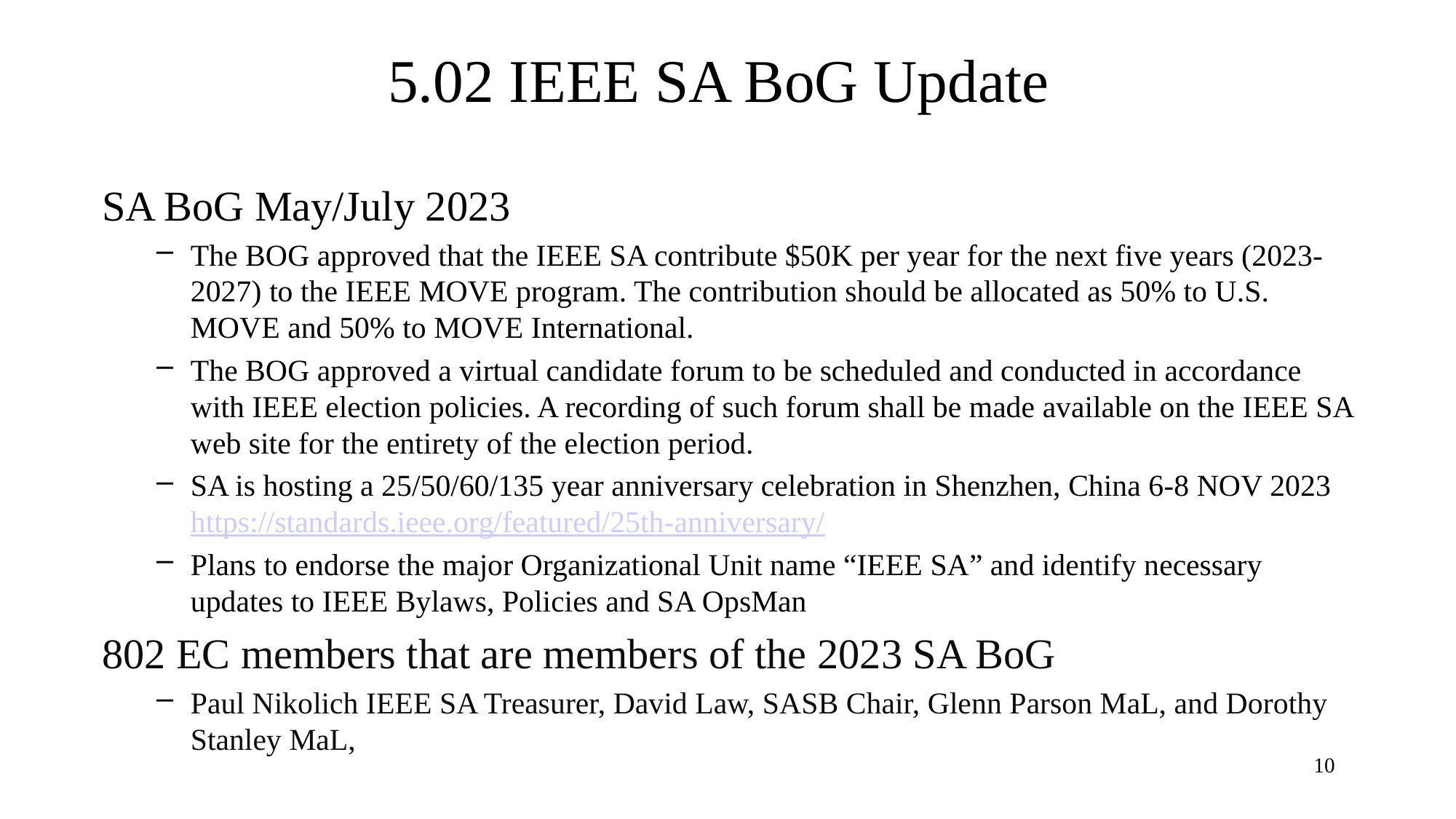

5.02 IEEE SA BoG Update
SA BoG May/July 2023
The BOG approved that the IEEE SA contribute $50K per year for the next five years (2023-2027) to the IEEE MOVE program. The contribution should be allocated as 50% to U.S. MOVE and 50% to MOVE International.
The BOG approved a virtual candidate forum to be scheduled and conducted in accordance with IEEE election policies. A recording of such forum shall be made available on the IEEE SA web site for the entirety of the election period.
SA is hosting a 25/50/60/135 year anniversary celebration in Shenzhen, China 6-8 NOV 2023
https://standards.ieee.org/featured/25th-anniversary/
Plans to endorse the major Organizational Unit name “IEEE SA” and identify necessary updates to IEEE Bylaws, Policies and SA OpsMan
802 EC members that are members of the 2023 SA BoG
Paul Nikolich IEEE SA Treasurer, David Law, SASB Chair, Glenn Parson MaL, and Dorothy Stanley MaL,

10